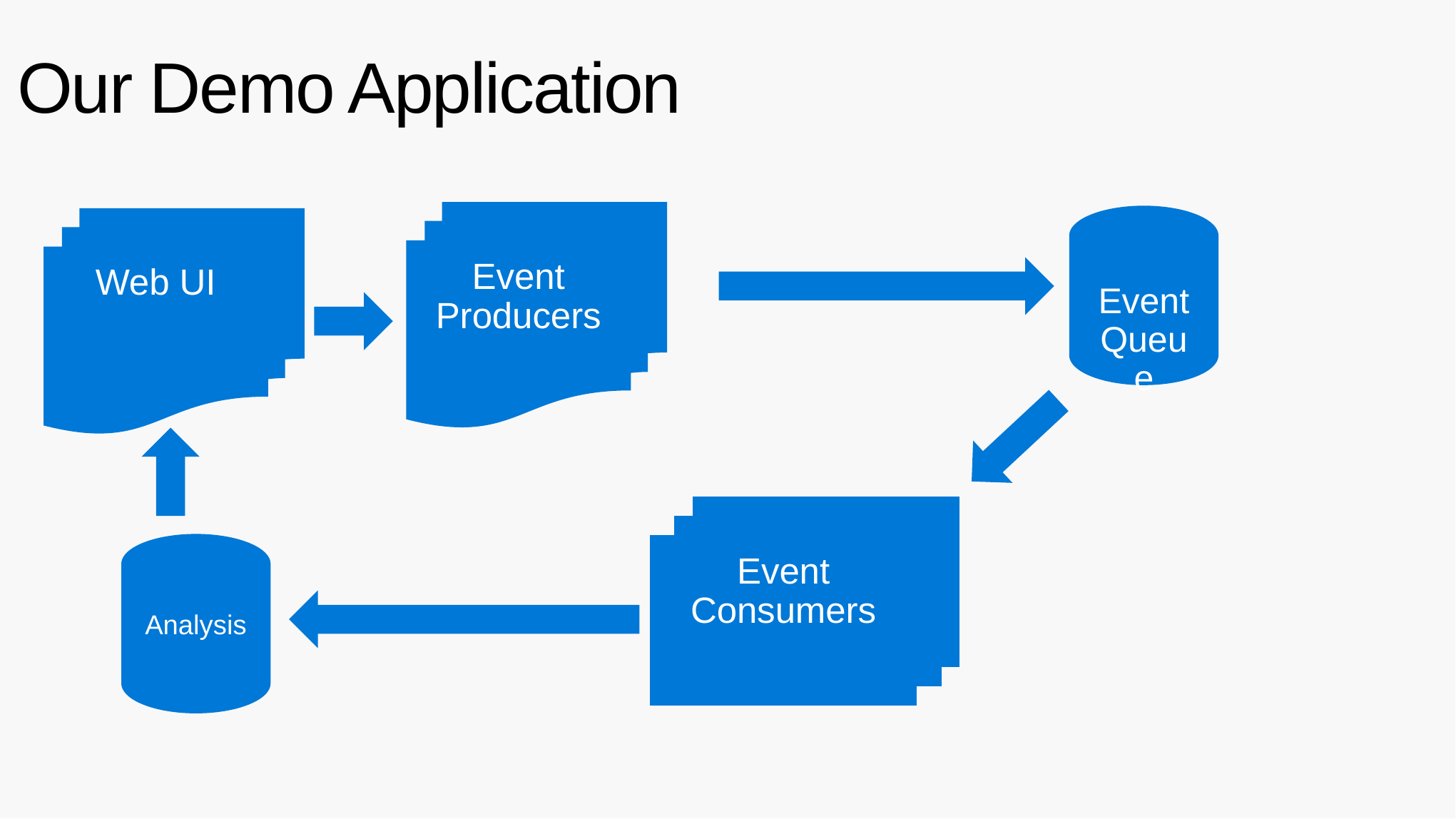

Our Demo Application
Event Producers
Event Queue
Web UI

Event Consumers
Analysis